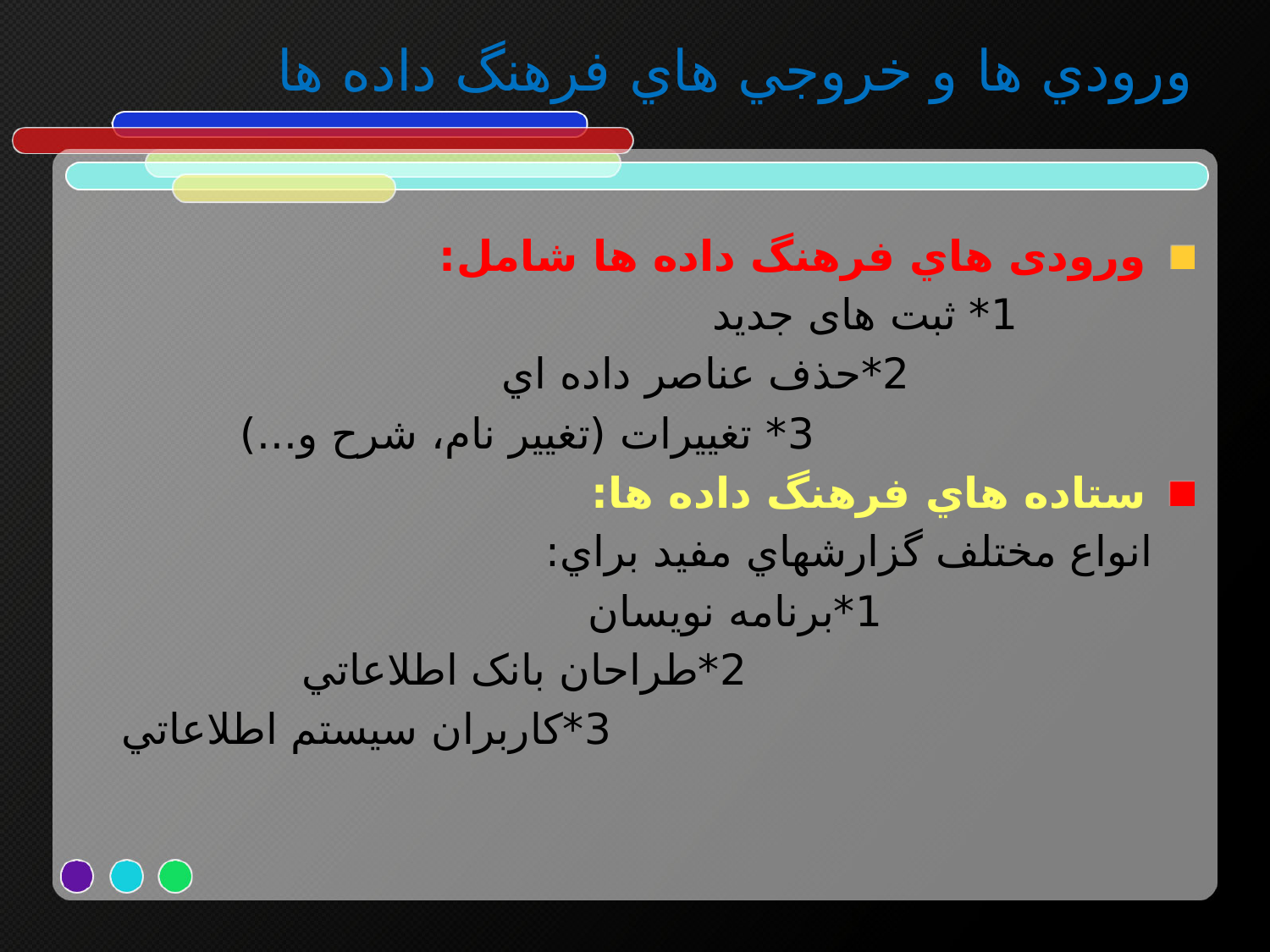

# ورودي ها و خروجي هاي فرهنگ داده ها
ورودی هاي فرهنگ داده ها شامل:
             1* ثبت های جدید
                     2*حذف عناصر داده اي
                            3* تغییرات (تغيير نام، شرح و...)
ستاده هاي فرهنگ داده ها:
   انواع مختلف گزارشهاي مفید براي:
                       1*برنامه نویسان
                                 2*طراحان بانک اطلاعاتي
                                           3*کاربران سیستم اطلاعاتي